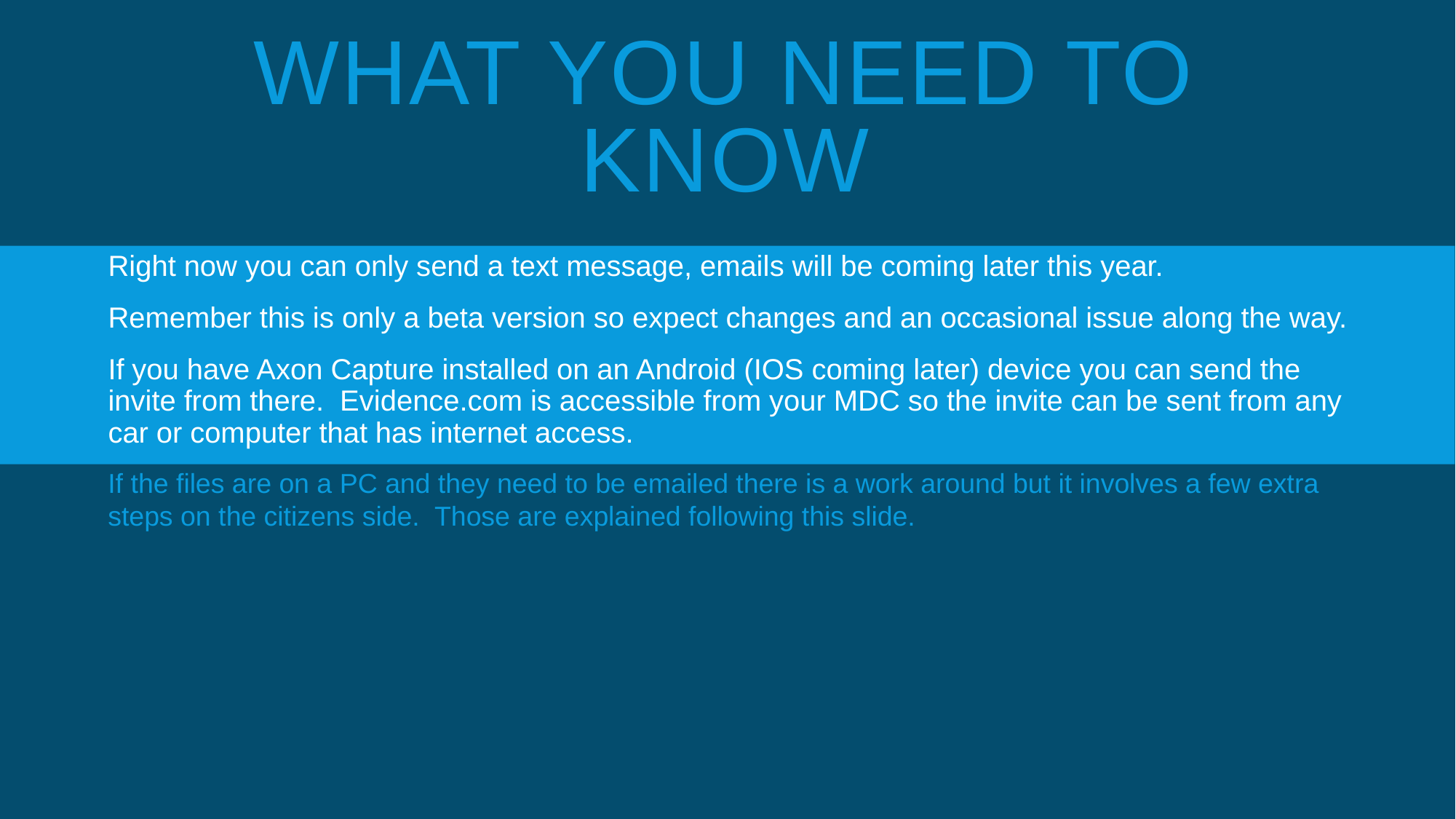

# What you need to know
Right now you can only send a text message, emails will be coming later this year.
Remember this is only a beta version so expect changes and an occasional issue along the way.
If you have Axon Capture installed on an Android (IOS coming later) device you can send the invite from there.  Evidence.com is accessible from your MDC so the invite can be sent from any car or computer that has internet access.
If the files are on a PC and they need to be emailed there is a work around but it involves a few extra steps on the citizens side.  Those are explained following this slide.